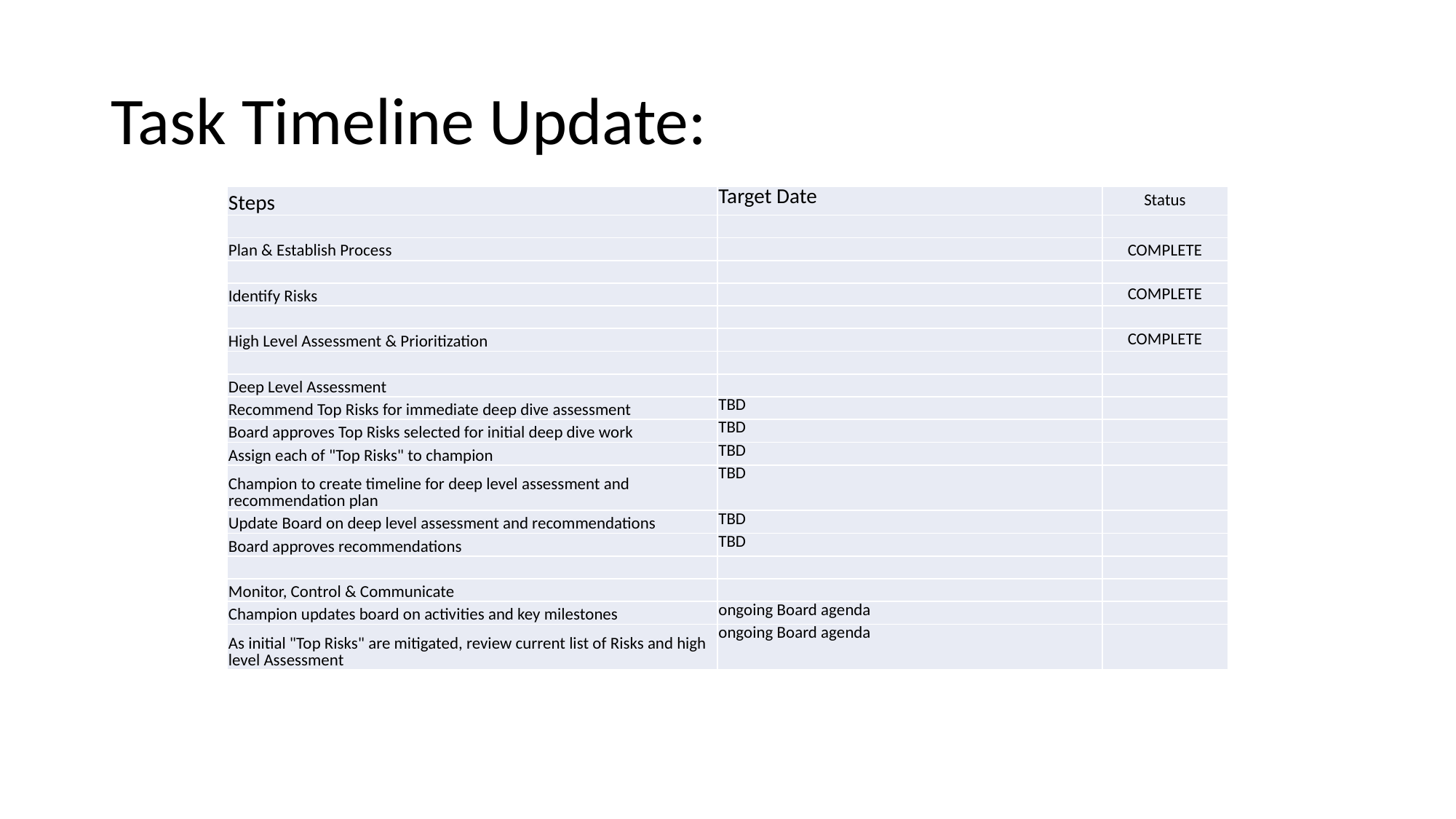

# Task Timeline Update:
| Steps | Target Date | Status |
| --- | --- | --- |
|  |  |  |
| Plan & Establish Process |  | COMPLETE |
|  |  |  |
| Identify Risks |  | COMPLETE |
|  |  |  |
| High Level Assessment & Prioritization |  | COMPLETE |
|  |  |  |
| Deep Level Assessment |  |  |
| Recommend Top Risks for immediate deep dive assessment | TBD |  |
| Board approves Top Risks selected for initial deep dive work | TBD |  |
| Assign each of "Top Risks" to champion | TBD |  |
| Champion to create timeline for deep level assessment and recommendation plan | TBD |  |
| Update Board on deep level assessment and recommendations | TBD |  |
| Board approves recommendations | TBD |  |
|  |  |  |
| Monitor, Control & Communicate |  |  |
| Champion updates board on activities and key milestones | ongoing Board agenda |  |
| As initial "Top Risks" are mitigated, review current list of Risks and high level Assessment | ongoing Board agenda |  |